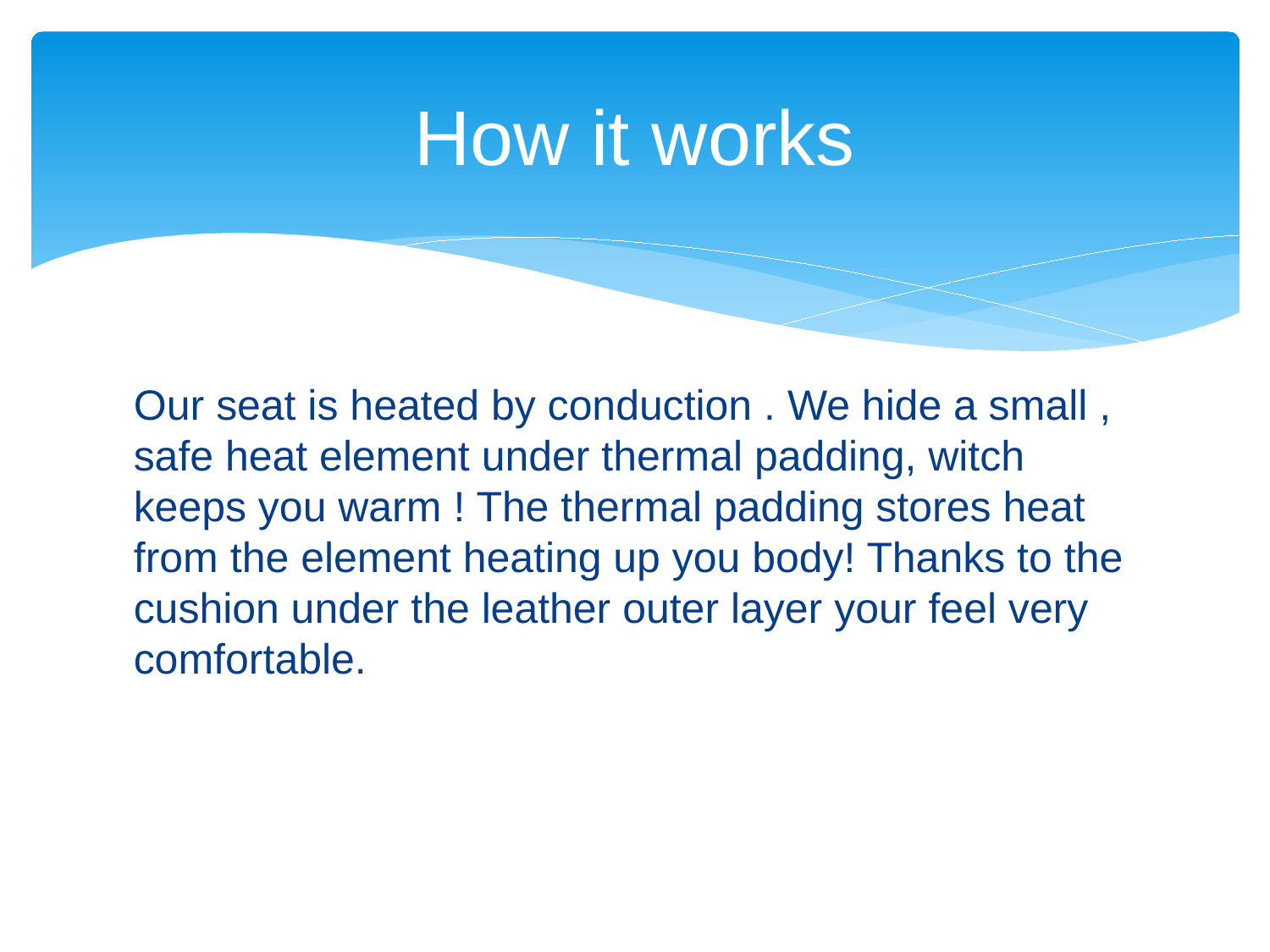

# How it works
Our seat is heated by conduction . We hide a small , safe heat element under thermal padding, witch keeps you warm ! The thermal padding stores heat from the element heating up you body! Thanks to the cushion under the leather outer layer your feel very comfortable.